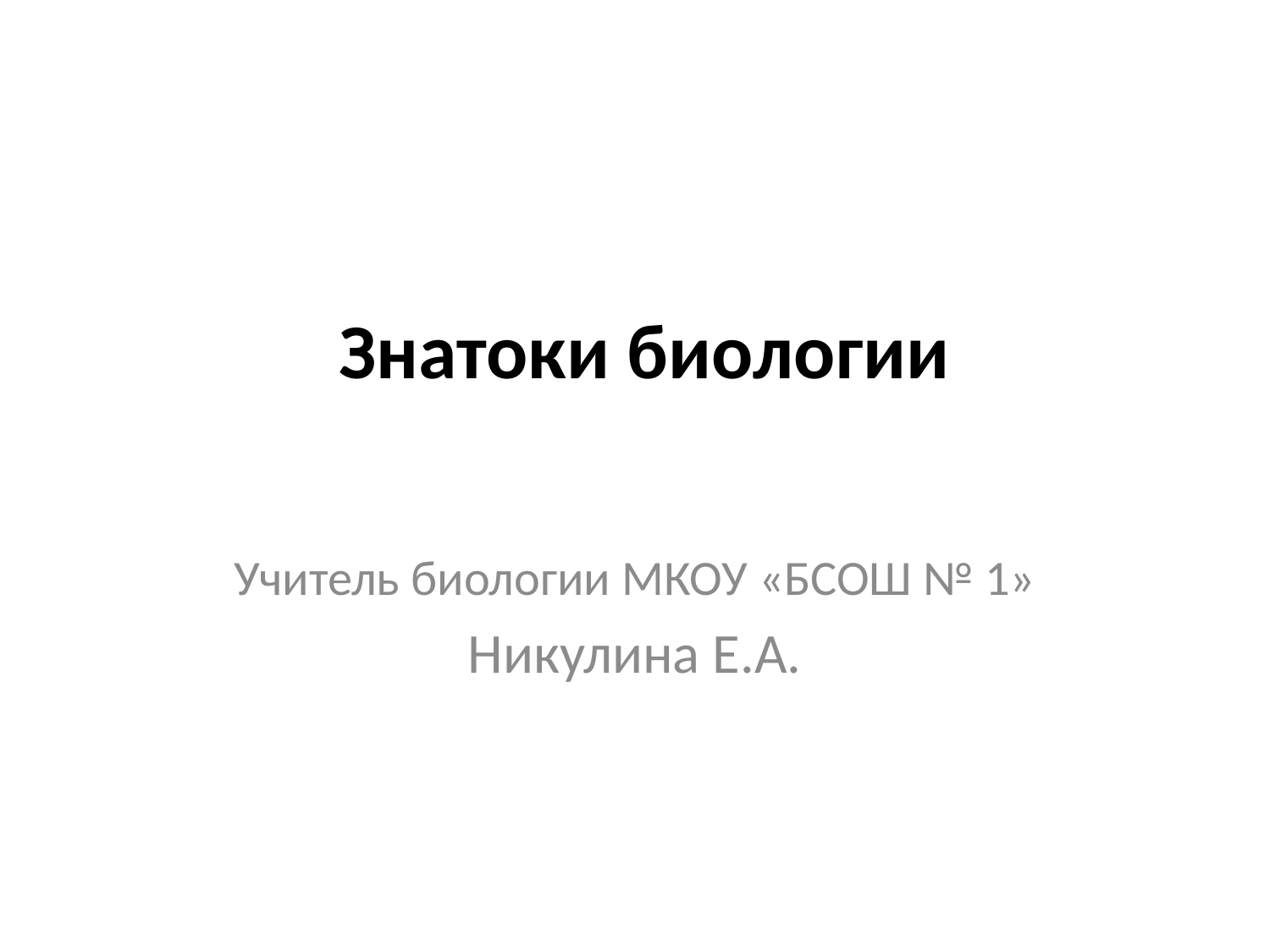

# Знатоки биологии
Учитель биологии МКОУ «БСОШ № 1»
Никулина Е.А.